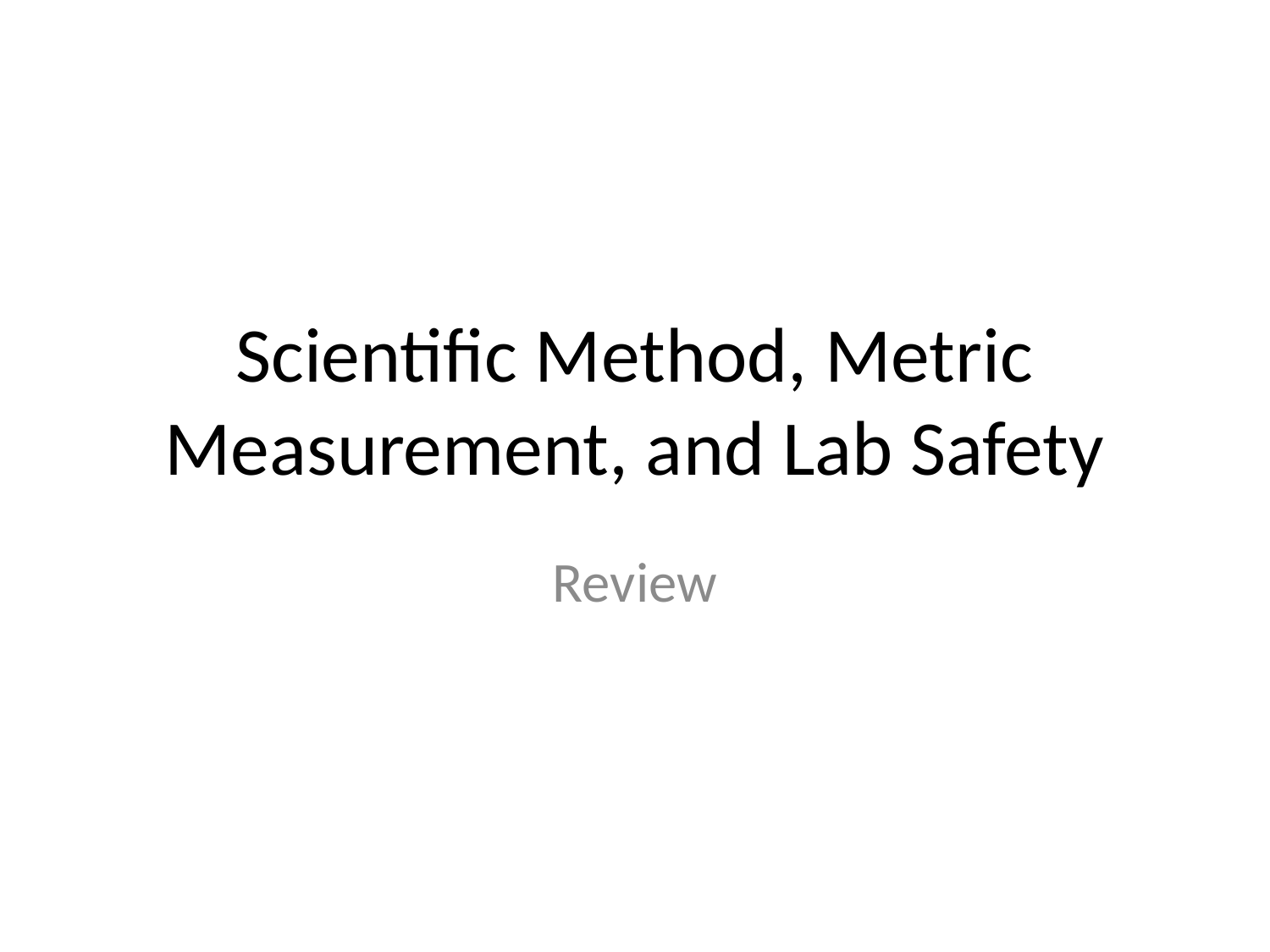

# Scientific Method, Metric Measurement, and Lab Safety
Review